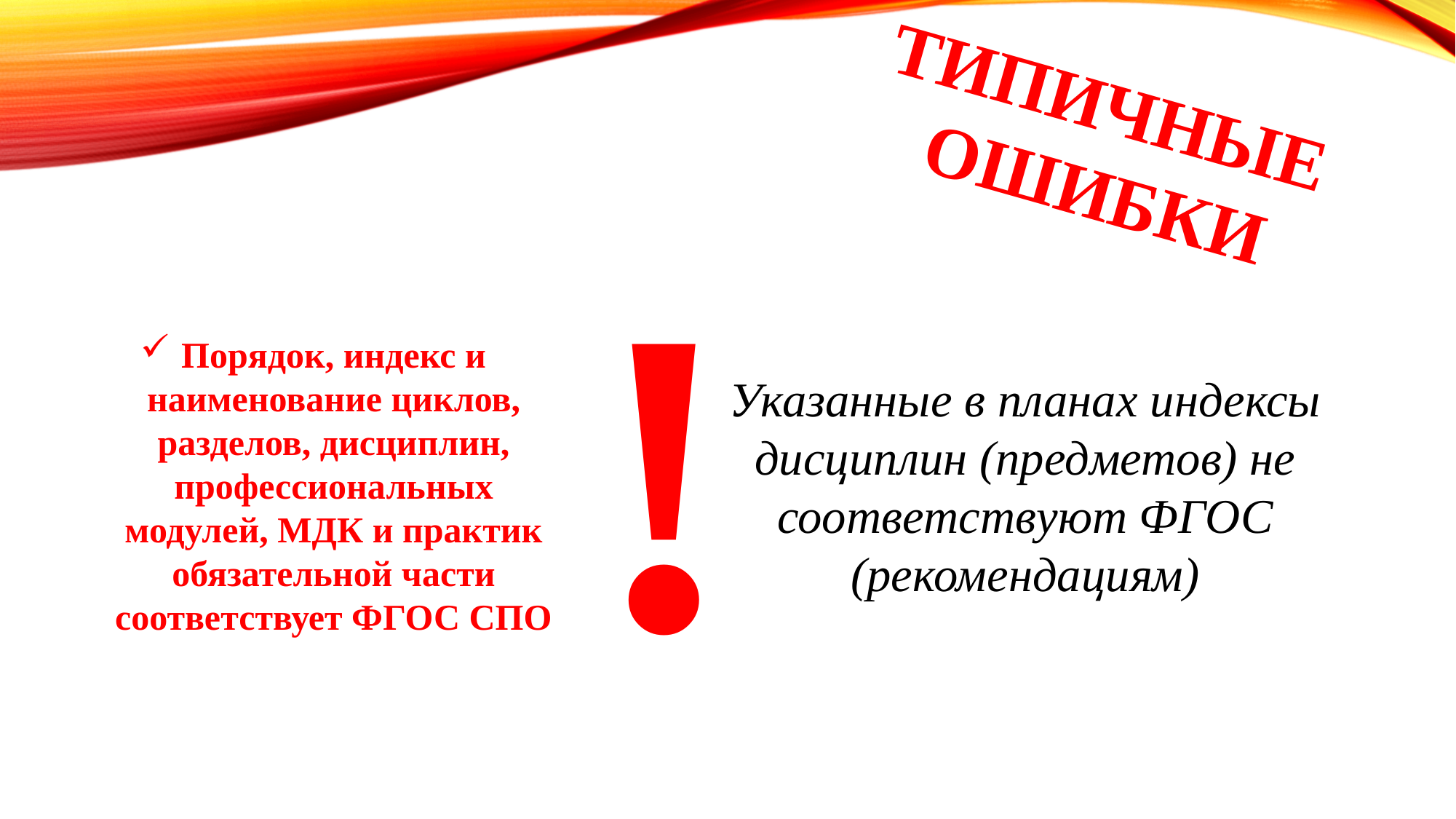

Типичные
ошибки
!
Порядок, индекс и наименование циклов, разделов, дисциплин, профессиональных модулей, МДК и практик обязательной части соответствует ФГОС СПО
Указанные в планах индексы дисциплин (предметов) не соответствуют ФГОС (рекомендациям)